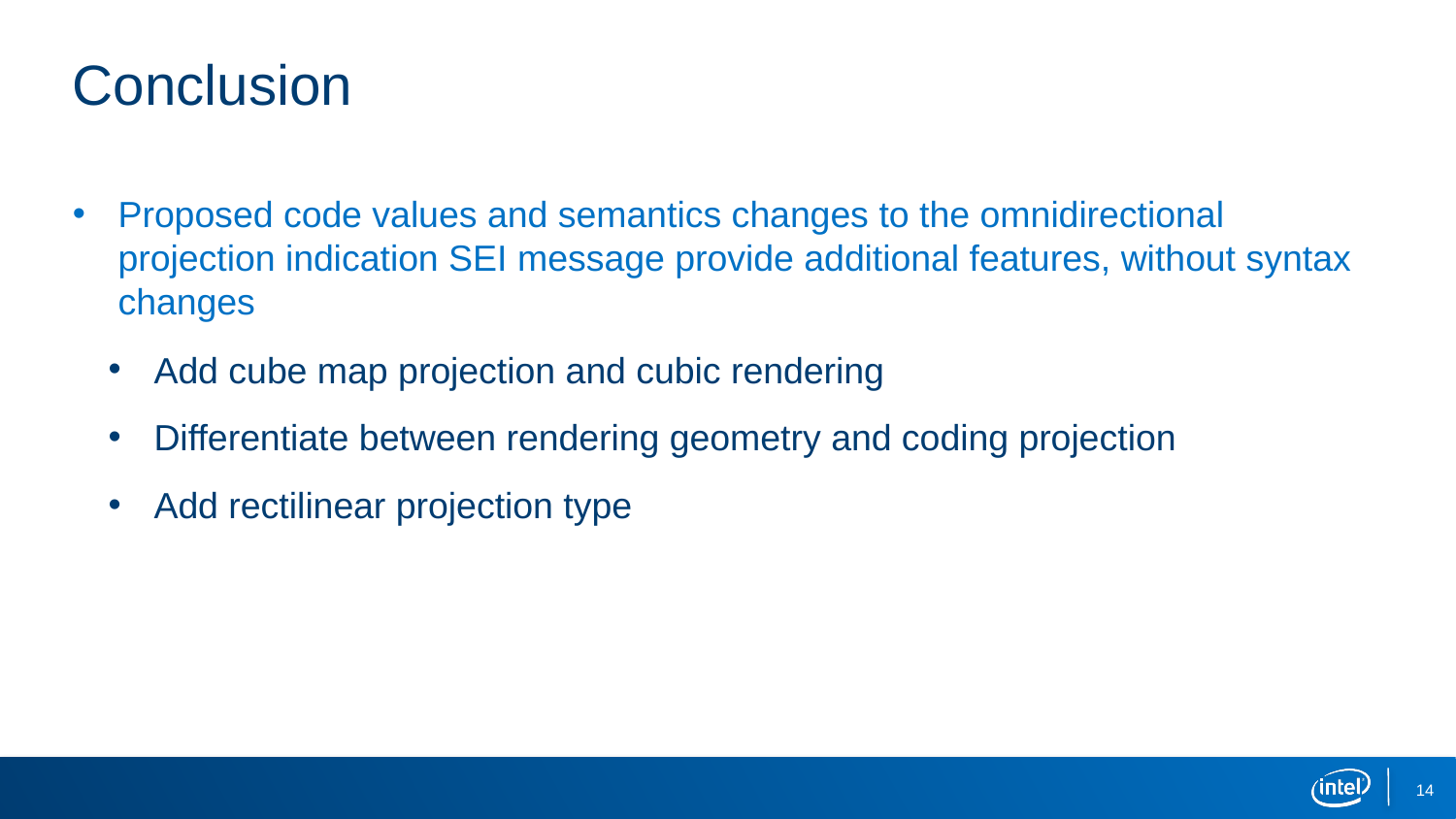

# Conclusion
Proposed code values and semantics changes to the omnidirectional projection indication SEI message provide additional features, without syntax changes
Add cube map projection and cubic rendering
Differentiate between rendering geometry and coding projection
Add rectilinear projection type

14